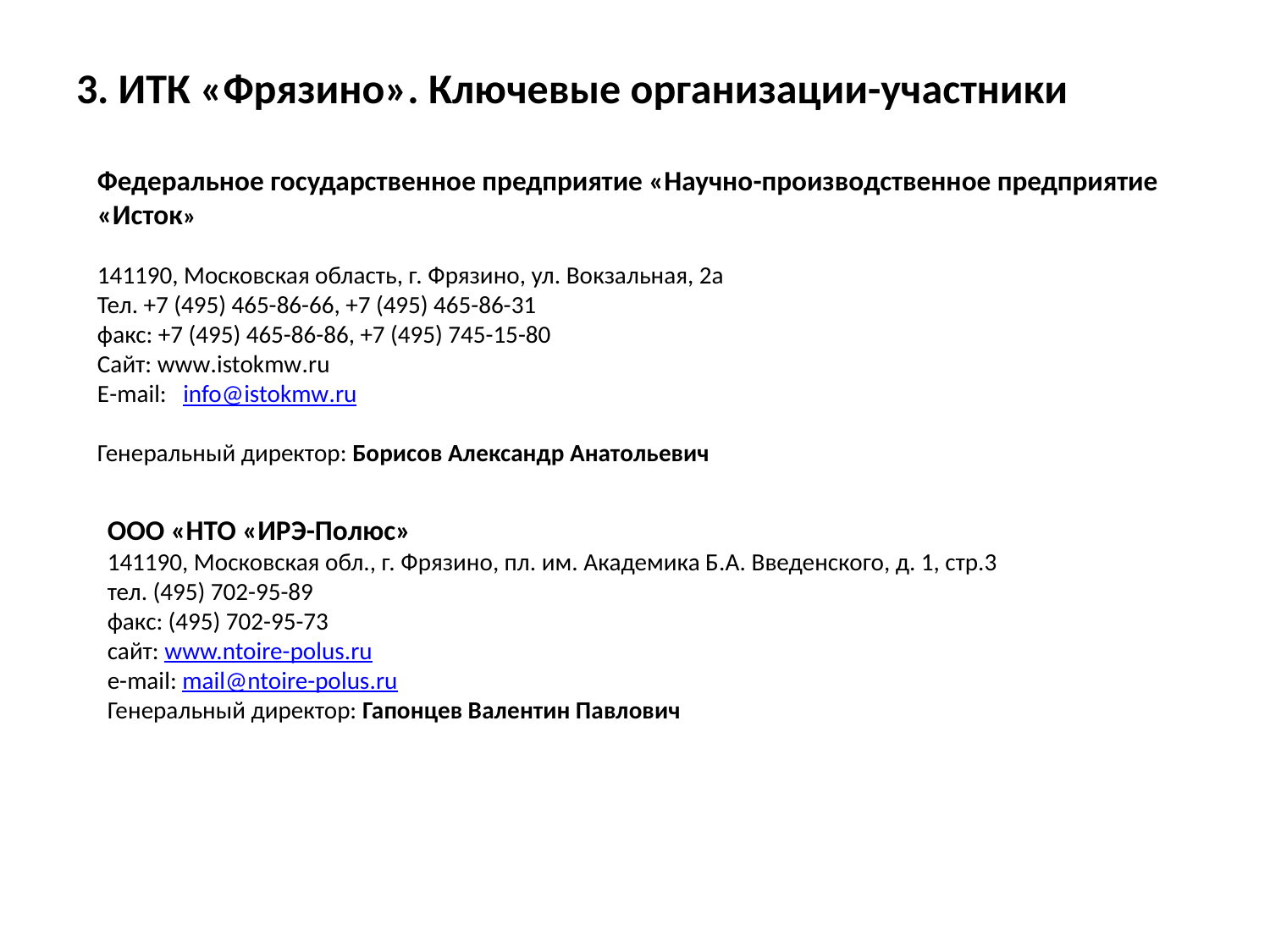

# 3. ИТК «Фрязино». Ключевые организации-участники
Федеральное государственное предприятие «Научно-производственное предприятие «Исток»

141190, Московская область, г. Фрязино, ул. Вокзальная, 2а
Тел. +7 (495) 465-86-66, +7 (495) 465-86-31
факс: +7 (495) 465-86-86, +7 (495) 745-15-80
Сайт: www.istokmw.ru
E-mail:   info@istokmw.ru

Генеральный директор: Борисов Александр Анатольевич
ООО «НТО «ИРЭ-Полюс»
141190, Московская обл., г. Фрязино, пл. им. Академика Б.А. Введенского, д. 1, стр.3
тел. (495) 702-95-89
факс: (495) 702-95-73
сайт: www.ntoire-polus.ru
e-mail: mail@ntoire-polus.ru
Генеральный директор: Гапонцев Валентин Павлович